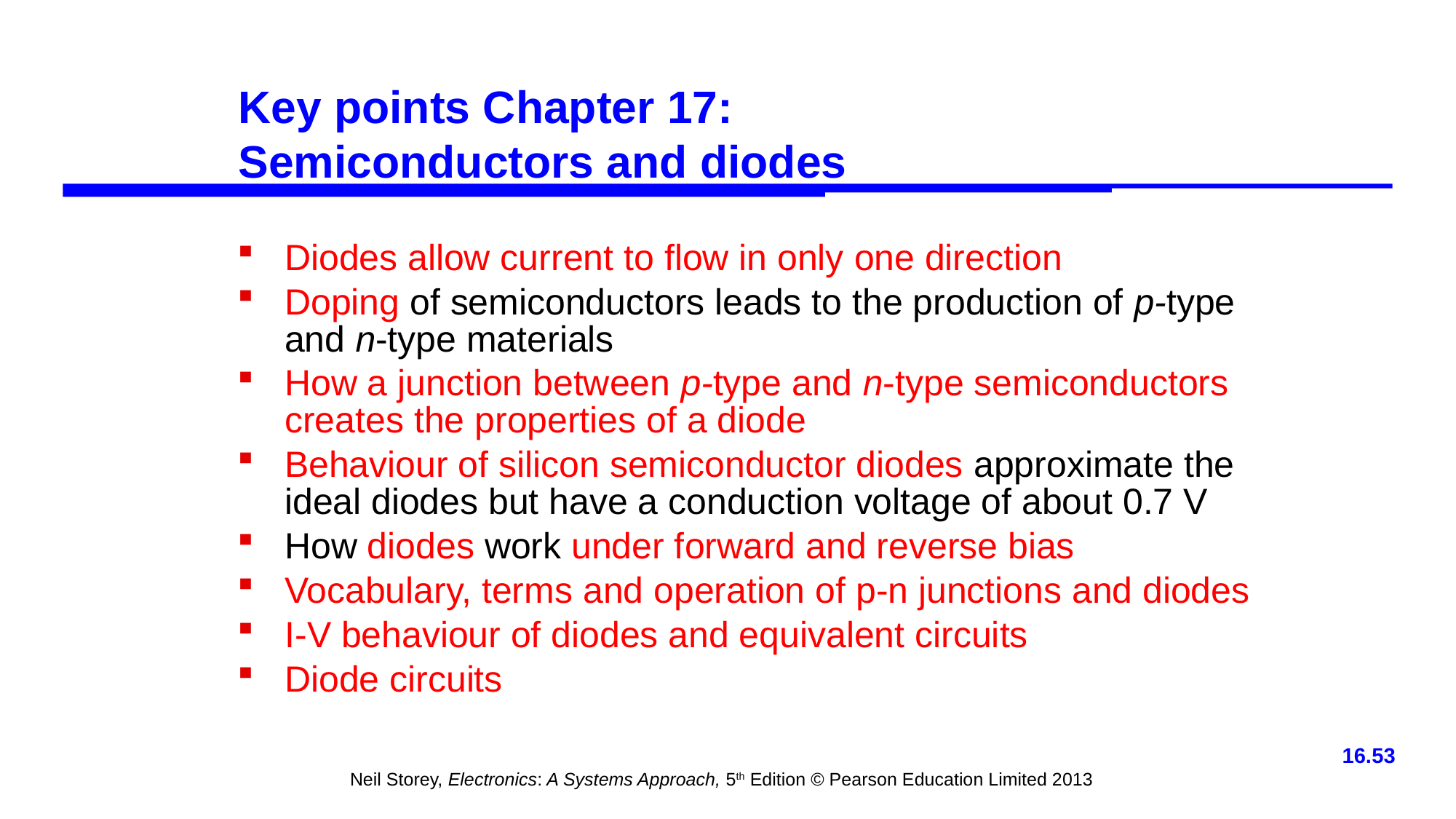

# Key points Chapter 17: Semiconductors and diodes
Diodes allow current to flow in only one direction
Doping of semiconductors leads to the production of p-type and n-type materials
How a junction between p-type and n-type semiconductors creates the properties of a diode
Behaviour of silicon semiconductor diodes approximate the ideal diodes but have a conduction voltage of about 0.7 V
How diodes work under forward and reverse bias
Vocabulary, terms and operation of p-n junctions and diodes
I-V behaviour of diodes and equivalent circuits
Diode circuits